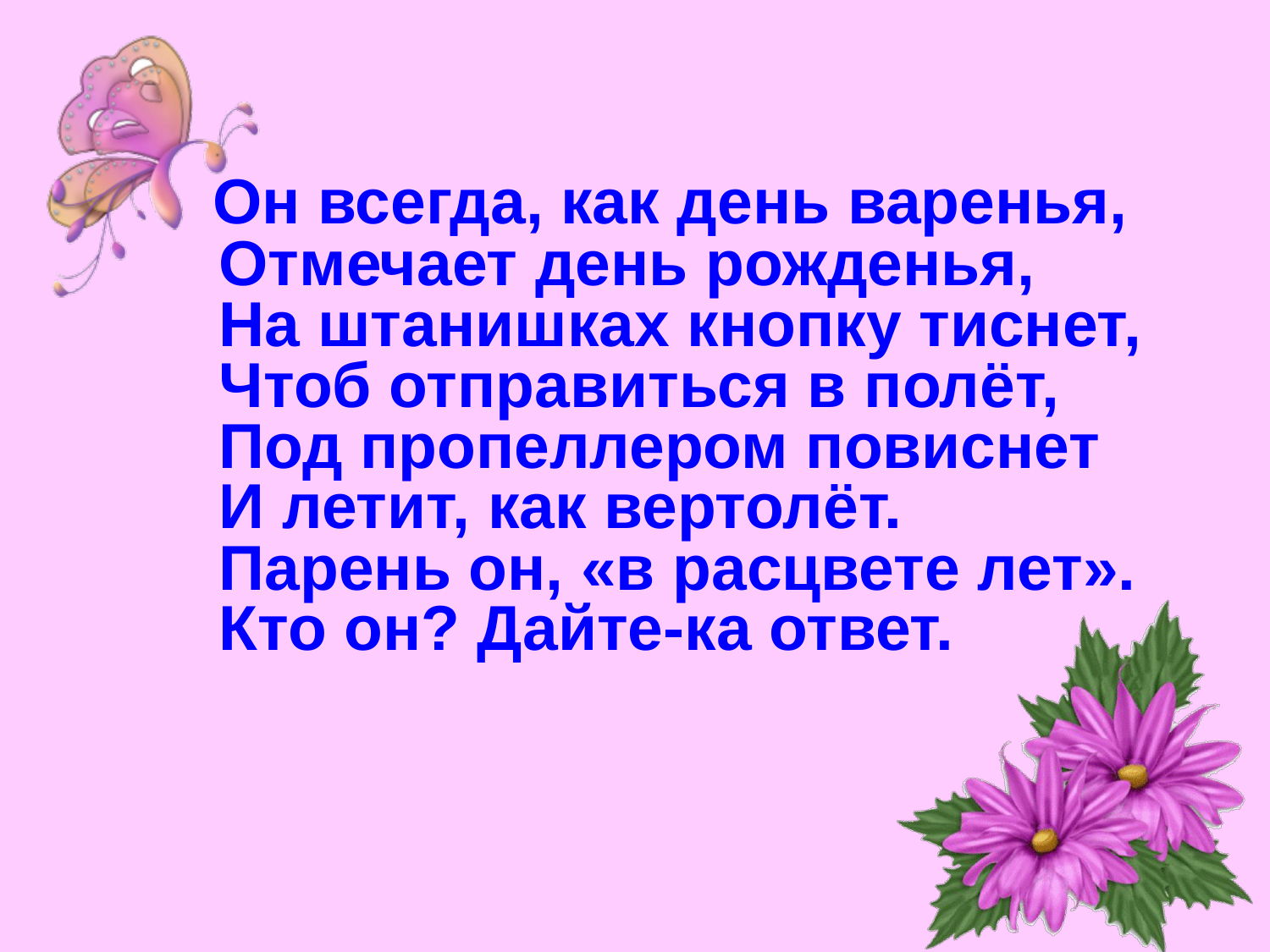

Он всегда, как день варенья,
Отмечает день рожденья,
На штанишках кнопку тиснет,
Чтоб отправиться в полёт,
Под пропеллером повиснет
И летит, как вертолёт.
Парень он, «в расцвете лет».
Кто он? Дайте-ка ответ.